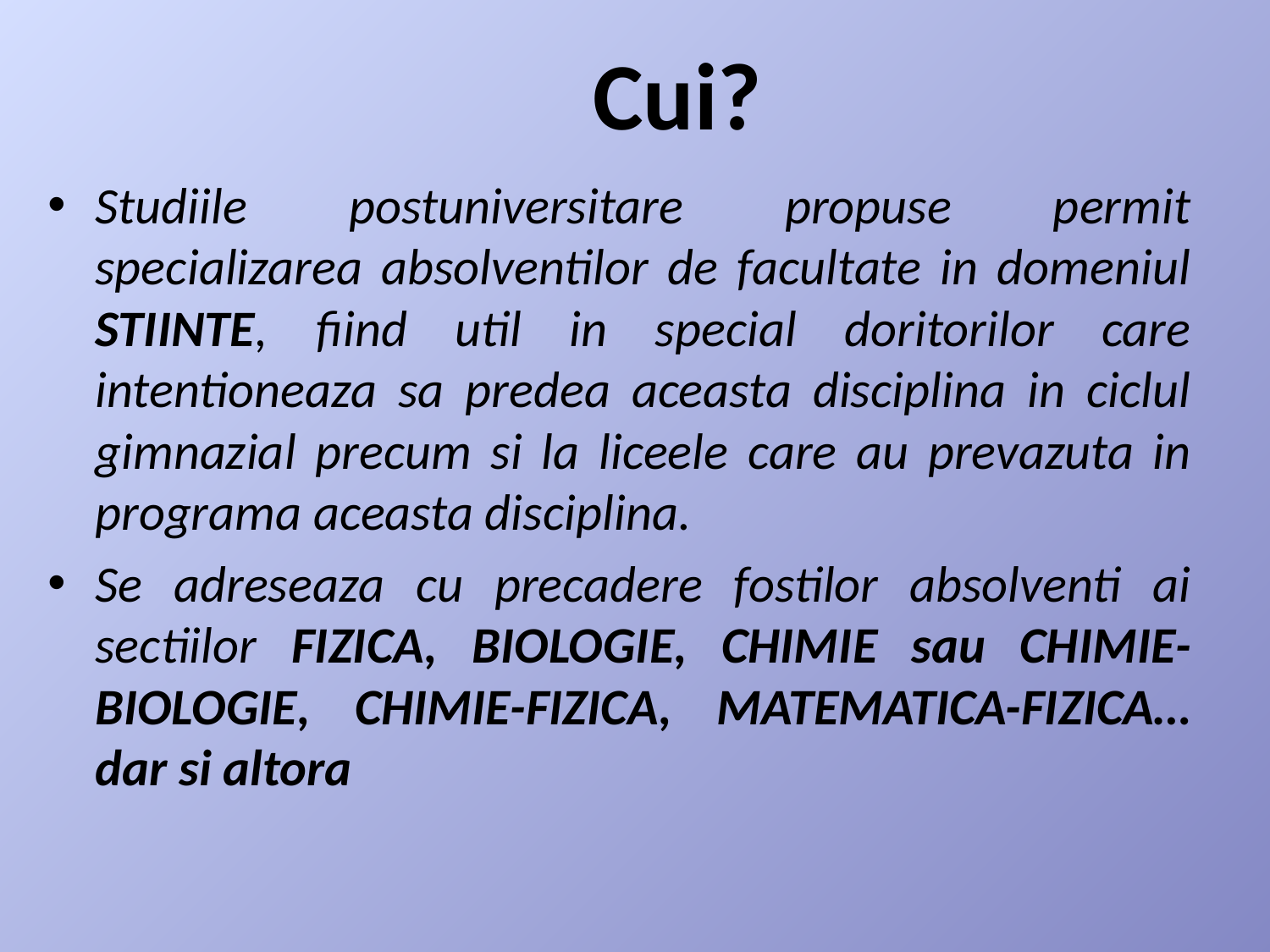

# Cui?
Studiile postuniversitare propuse permit specializarea absolventilor de facultate in domeniul STIINTE, fiind util in special doritorilor care intentioneaza sa predea aceasta disciplina in ciclul gimnazial precum si la liceele care au prevazuta in programa aceasta disciplina.
Se adreseaza cu precadere fostilor absolventi ai sectiilor FIZICA, BIOLOGIE, CHIMIE sau CHIMIE-BIOLOGIE, CHIMIE-FIZICA, MATEMATICA-FIZICA…dar si altora